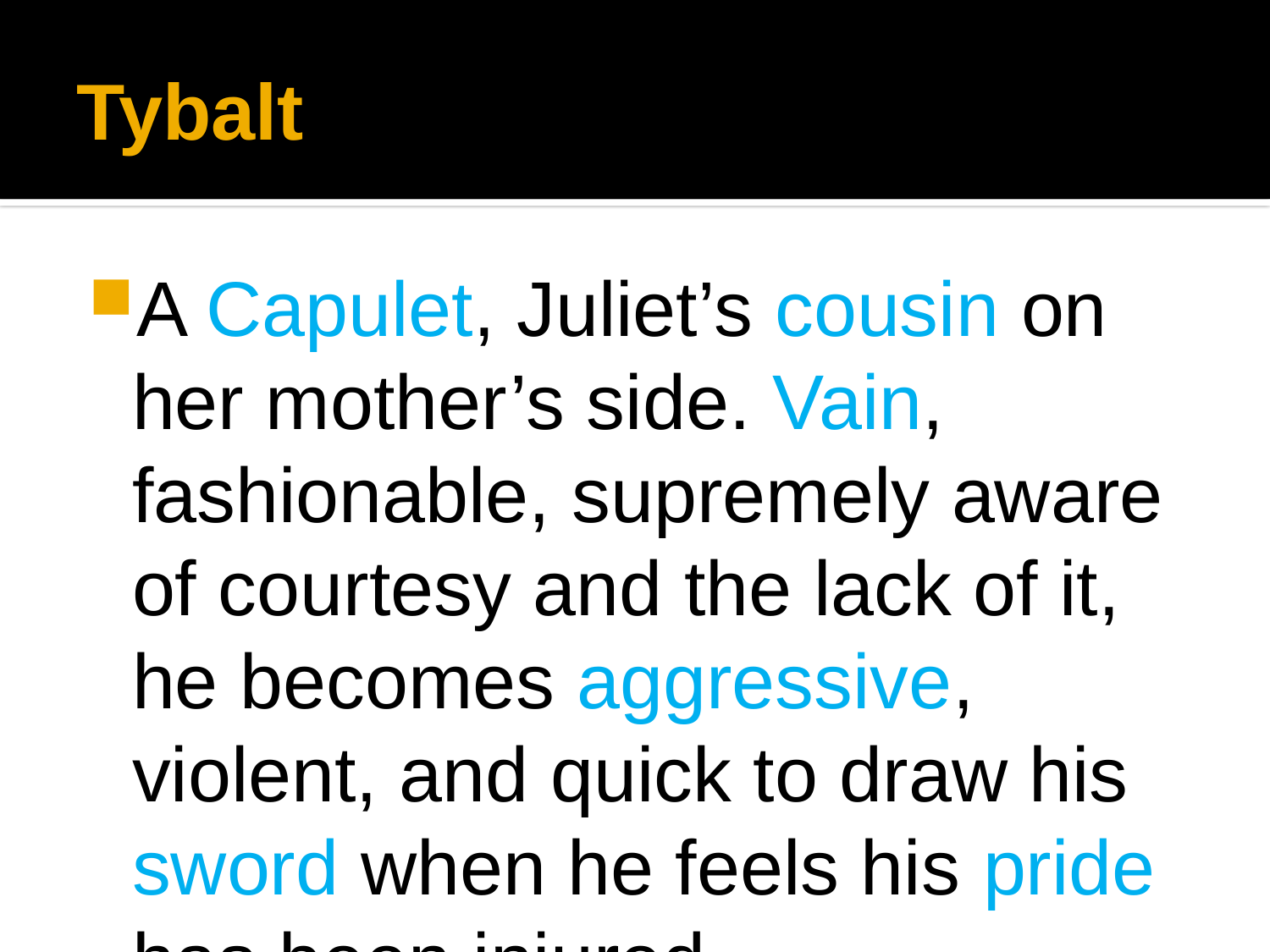

# Tybalt
A Capulet, Juliet’s cousin on her mother’s side. Vain, fashionable, supremely aware of courtesy and the lack of it, he becomes aggressive, violent, and quick to draw his sword when he feels his pride has been injured.